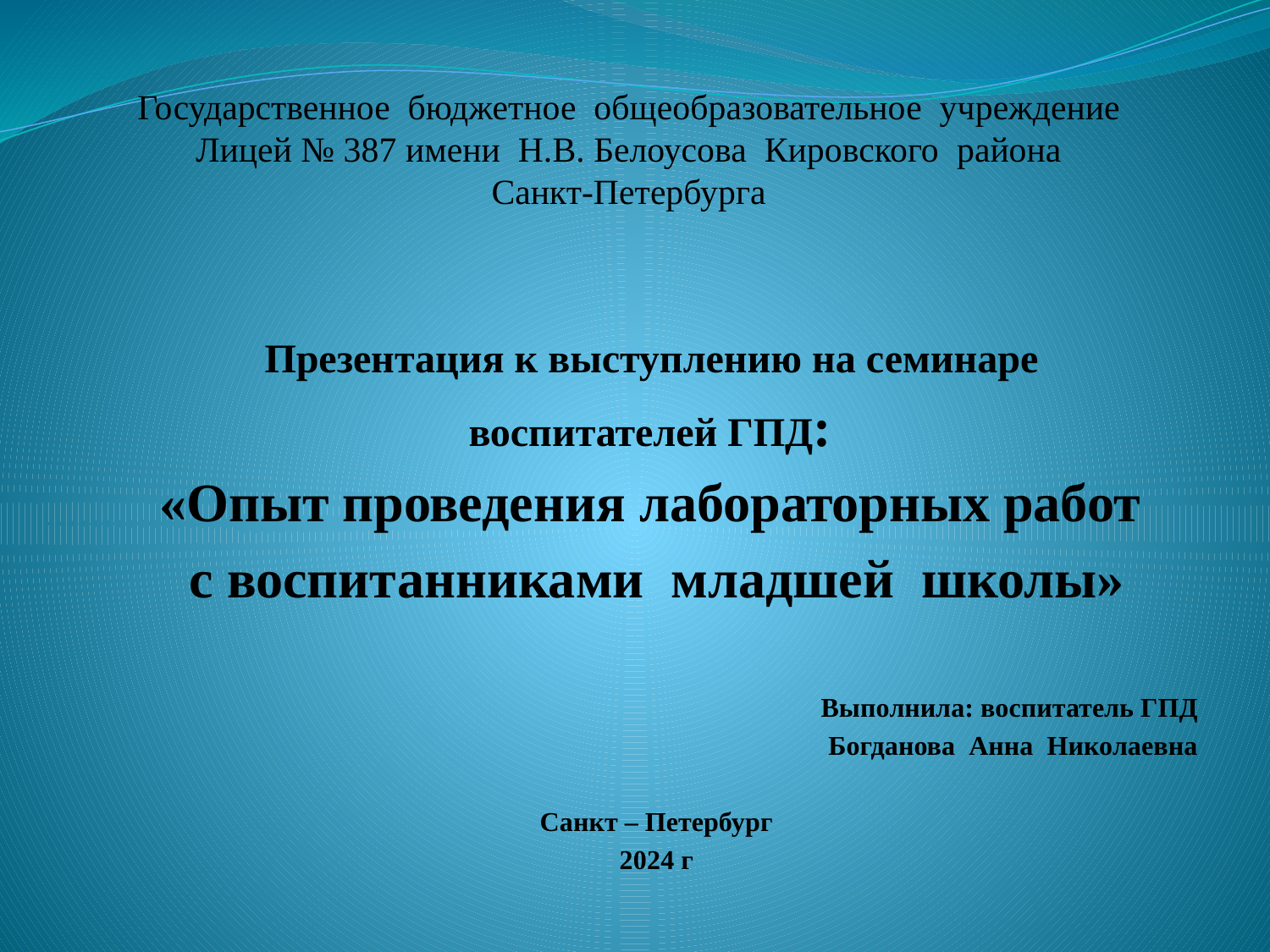

# Государственное  бюджетное  общеобразовательное  учреждение Лицей № 387 имени  Н.В. Белоусова  Кировского  района Санкт-Петербурга
Презентация к выступлению на семинаре
воспитателей ГПД:
«Опыт проведения лабораторных работ
с воспитанниками  младшей  школы»

Выполнила: воспитатель ГПД
Богданова  Анна  Николаевна

Санкт – Петербург
2024 г